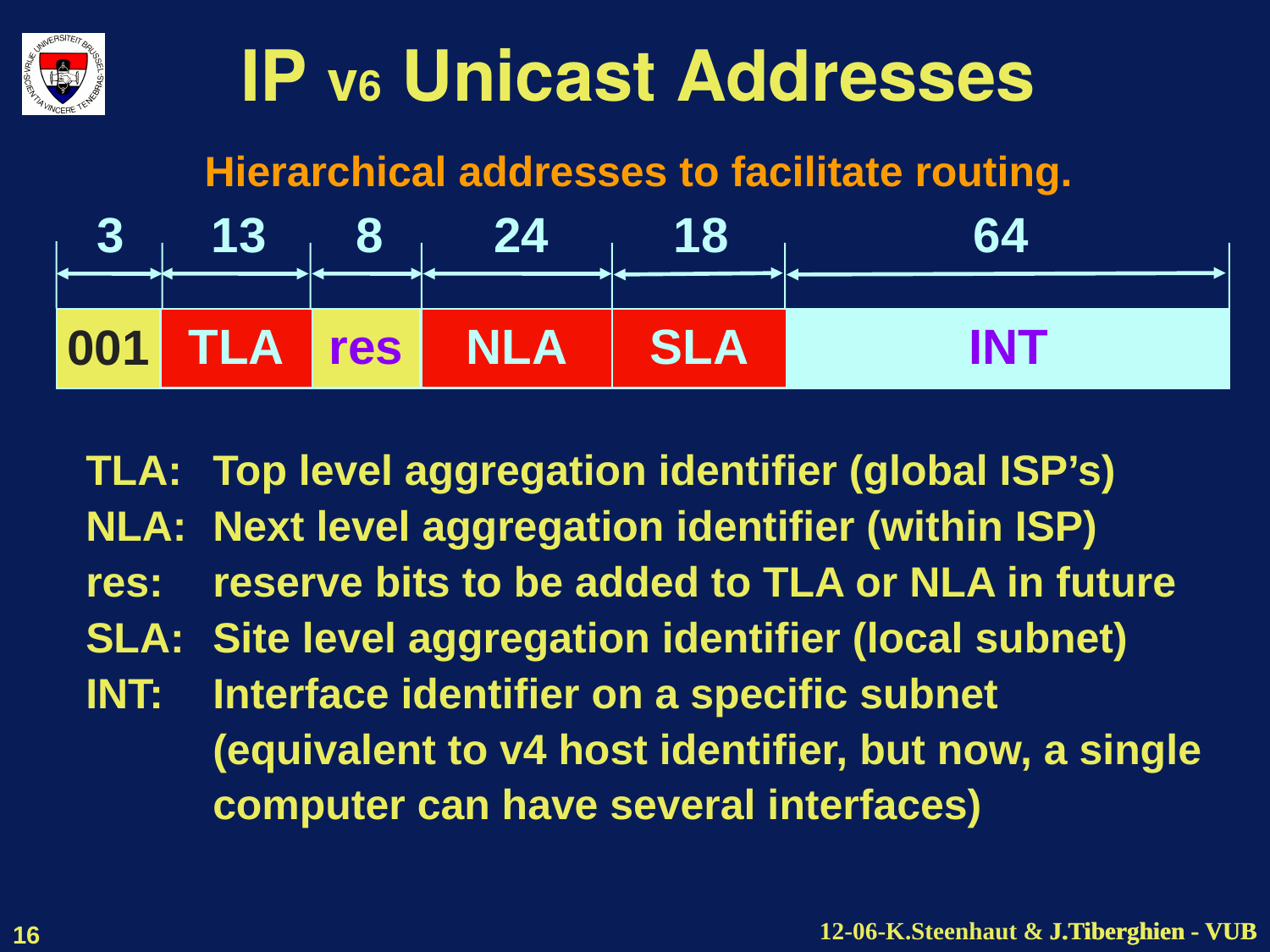

# IP v6 Unicast Addresses
Hierarchical addresses to facilitate routing.
3
13
8
24
18
64

TLA
res
NLA
SLA
INT
001
TLA:	Top level aggregation identifier (global ISP’s)
NLA:	Next level aggregation identifier (within ISP)
res:	reserve bits to be added to TLA or NLA in future
SLA:	Site level aggregation identifier (local subnet)
INT:	Interface identifier on a specific subnet
	(equivalent to v4 host identifier, but now, a single
	computer can have several interfaces)
16